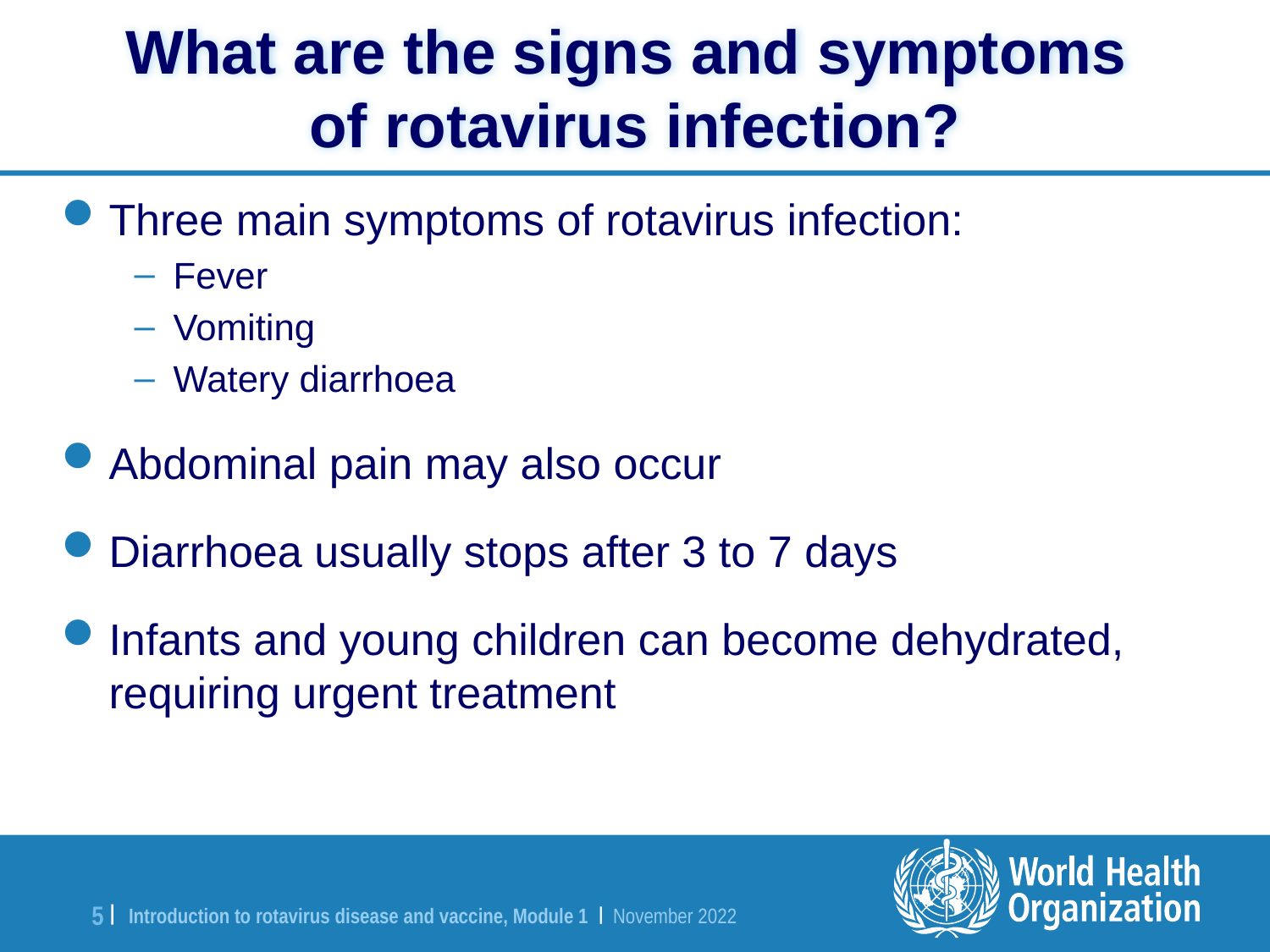

What are the signs and symptoms
of rotavirus infection?
Three main symptoms of rotavirus infection:
Fever
Vomiting
Watery diarrhoea
Abdominal pain may also occur
Diarrhoea usually stops after 3 to 7 days
Infants and young children can become dehydrated, requiring urgent treatment